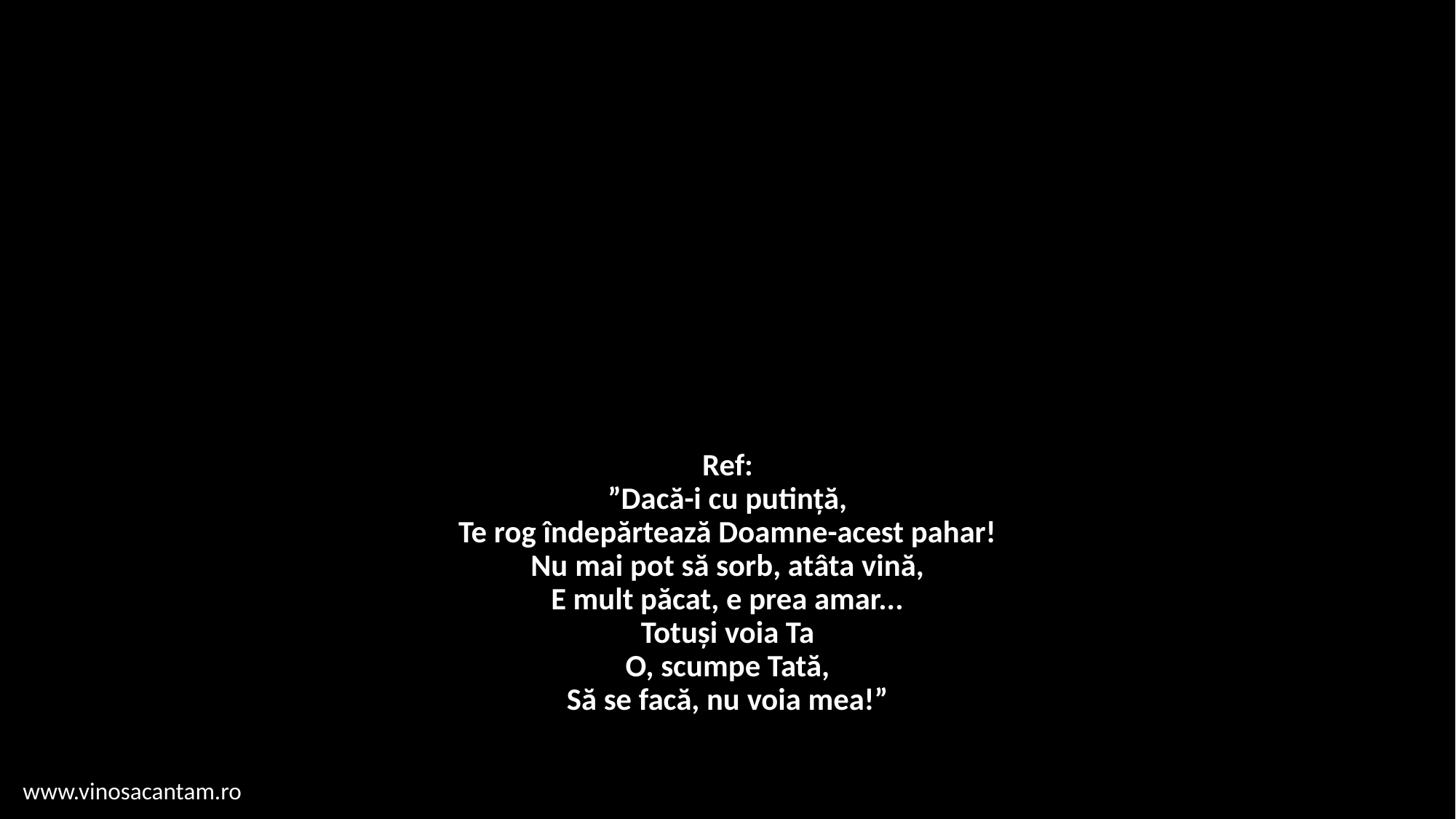

# Ref: ”Dacă-i cu putință, Te rog îndepărtează Doamne-acest pahar! Nu mai pot să sorb, atâta vină, E mult păcat, e prea amar... Totuși voia Ta O, scumpe Tată, Să se facă, nu voia mea!”
www.vinosacantam.ro